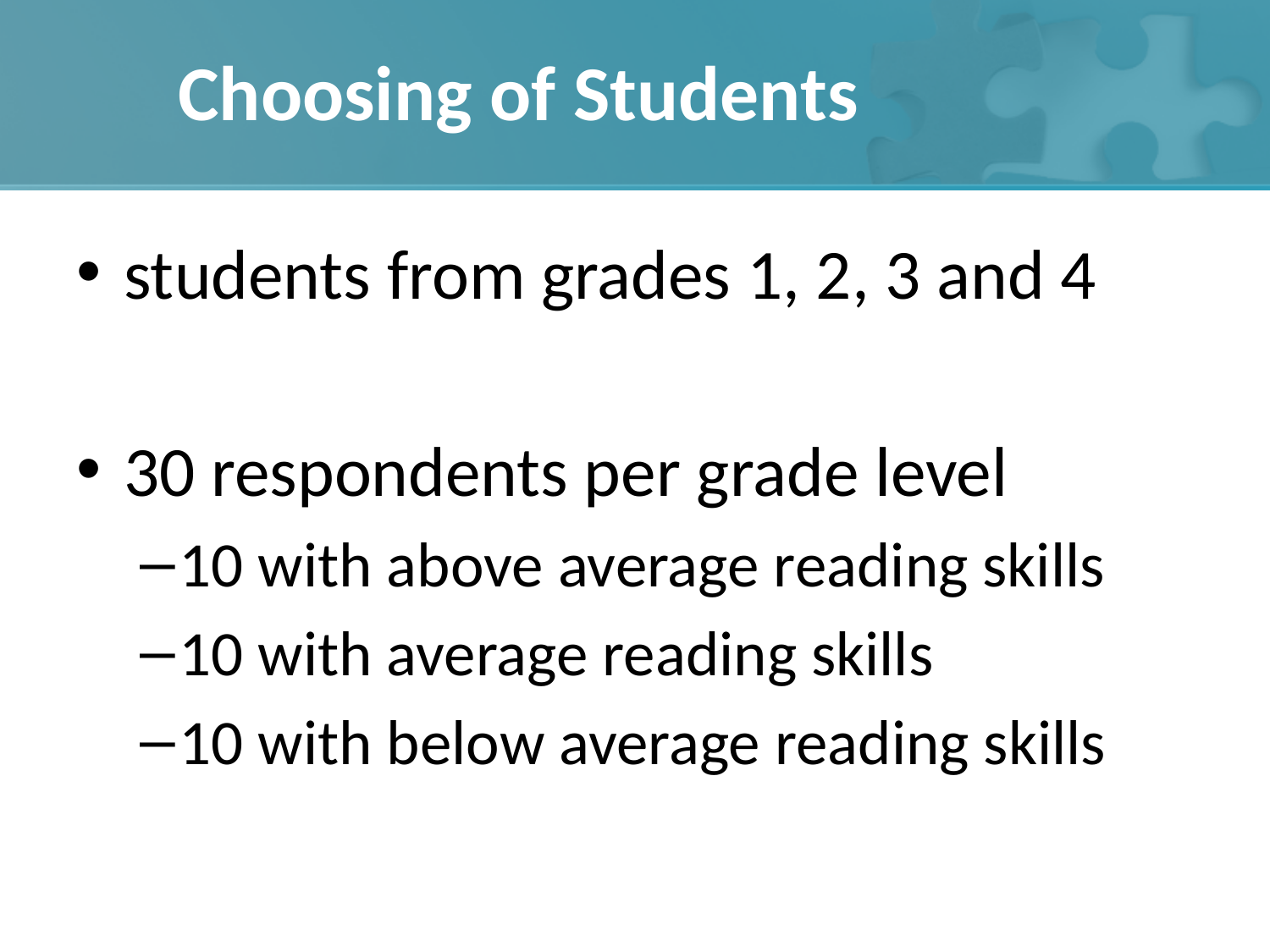

# Choosing of Students
students from grades 1, 2, 3 and 4

30 respondents per grade level
10 with above average reading skills
10 with average reading skills
10 with below average reading skills